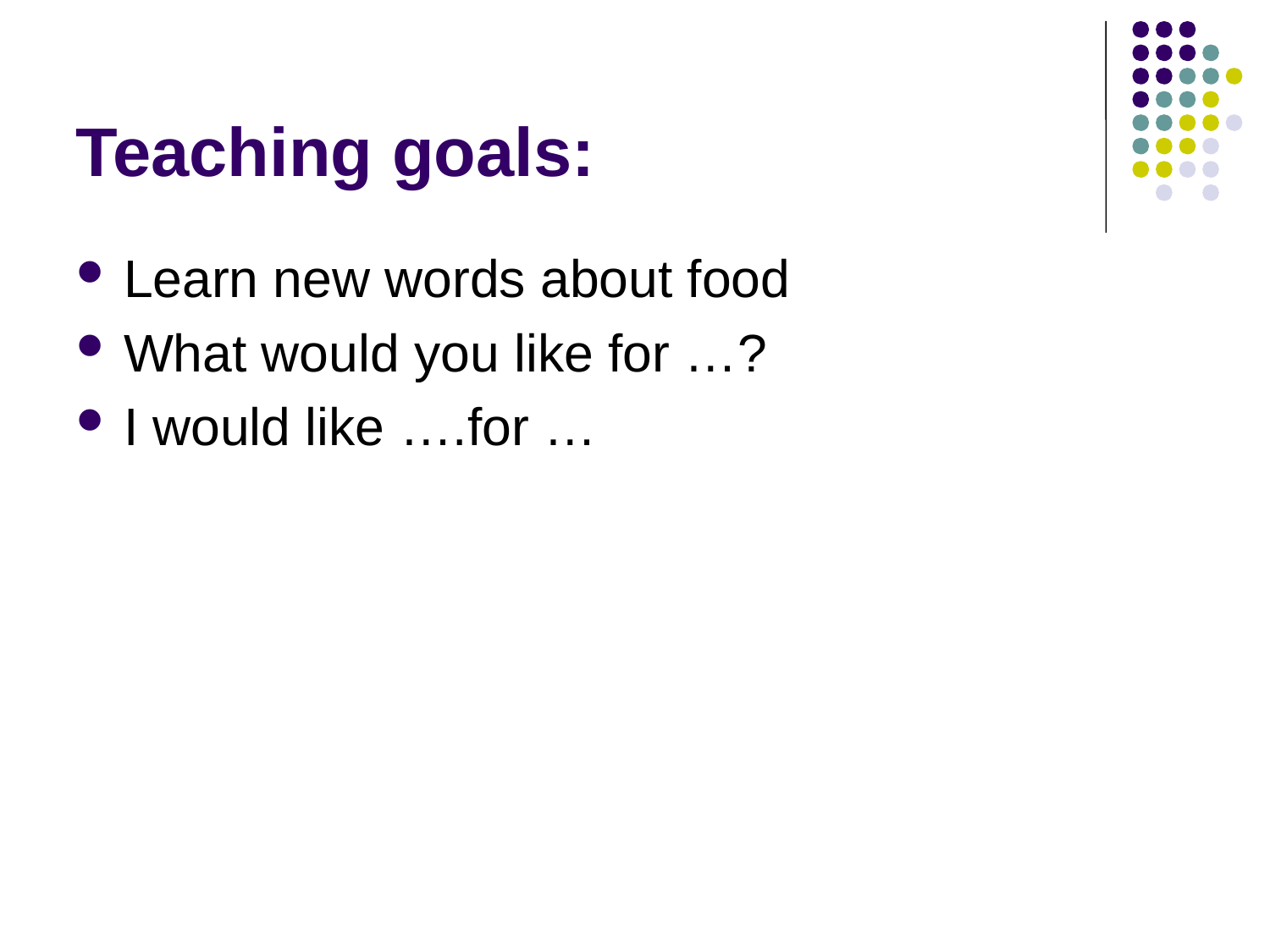

# Teaching goals:
Learn new words about food
What would you like for …?
I would like ….for …